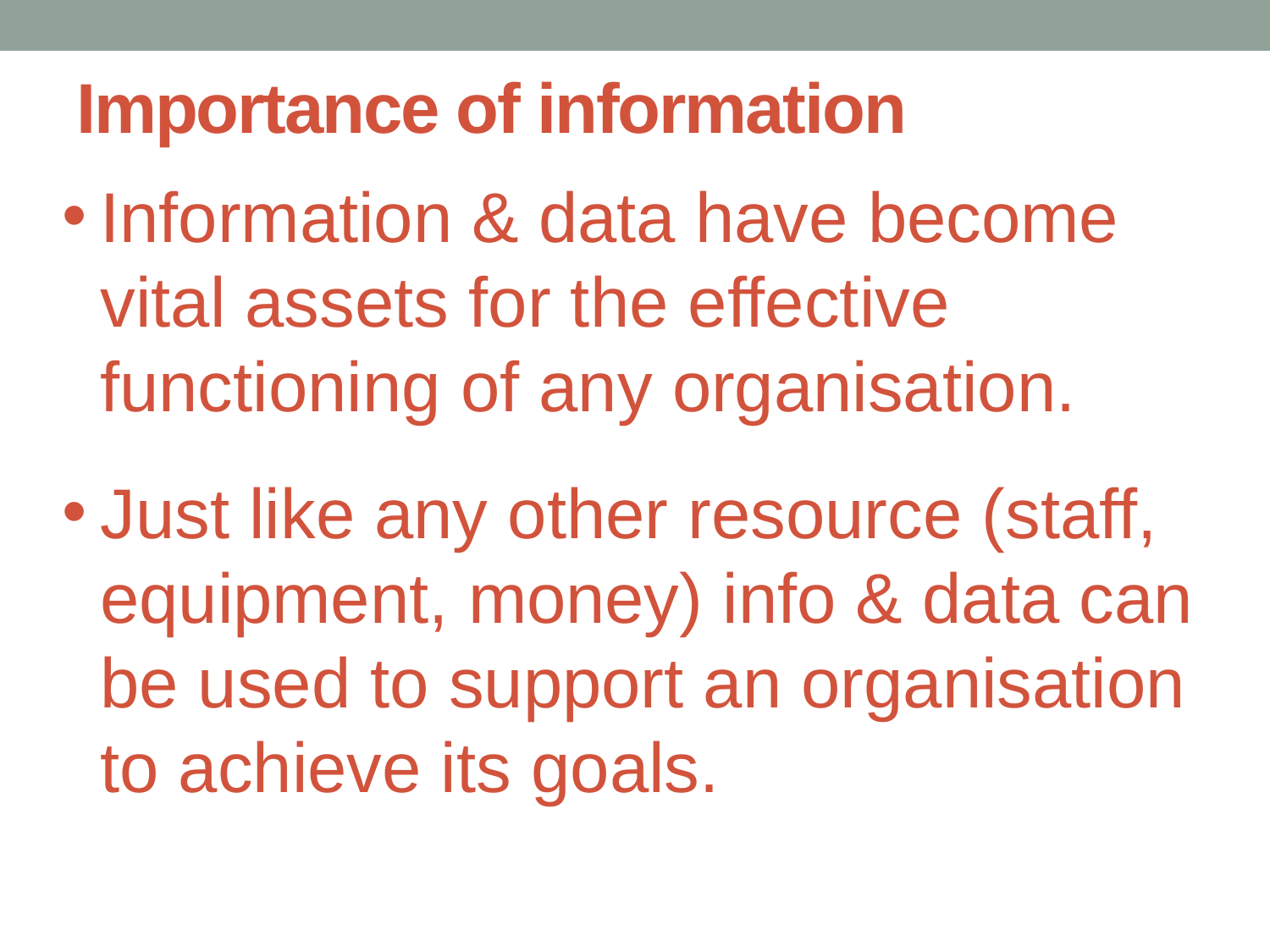

# Importance of information
Information & data have become vital assets for the effective functioning of any organisation.
Just like any other resource (staff, equipment, money) info & data can be used to support an organisation to achieve its goals.